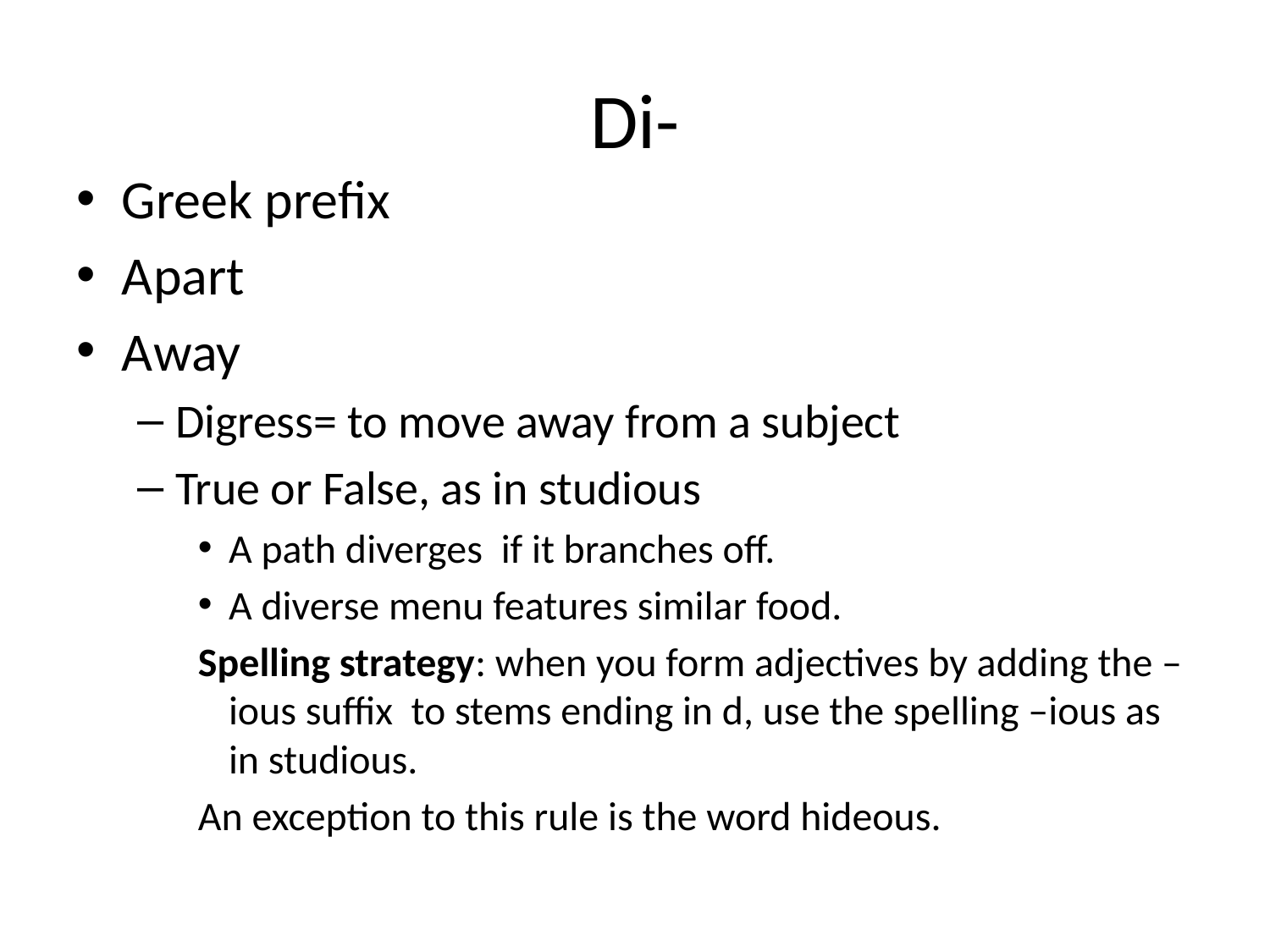

# Di-
Greek prefix
Apart
Away
Digress= to move away from a subject
True or False, as in studious
A path diverges  if it branches off.
A diverse menu features similar food.
Spelling strategy: when you form adjectives by adding the –ious suffix  to stems ending in d, use the spelling –ious as in studious.
An exception to this rule is the word hideous.